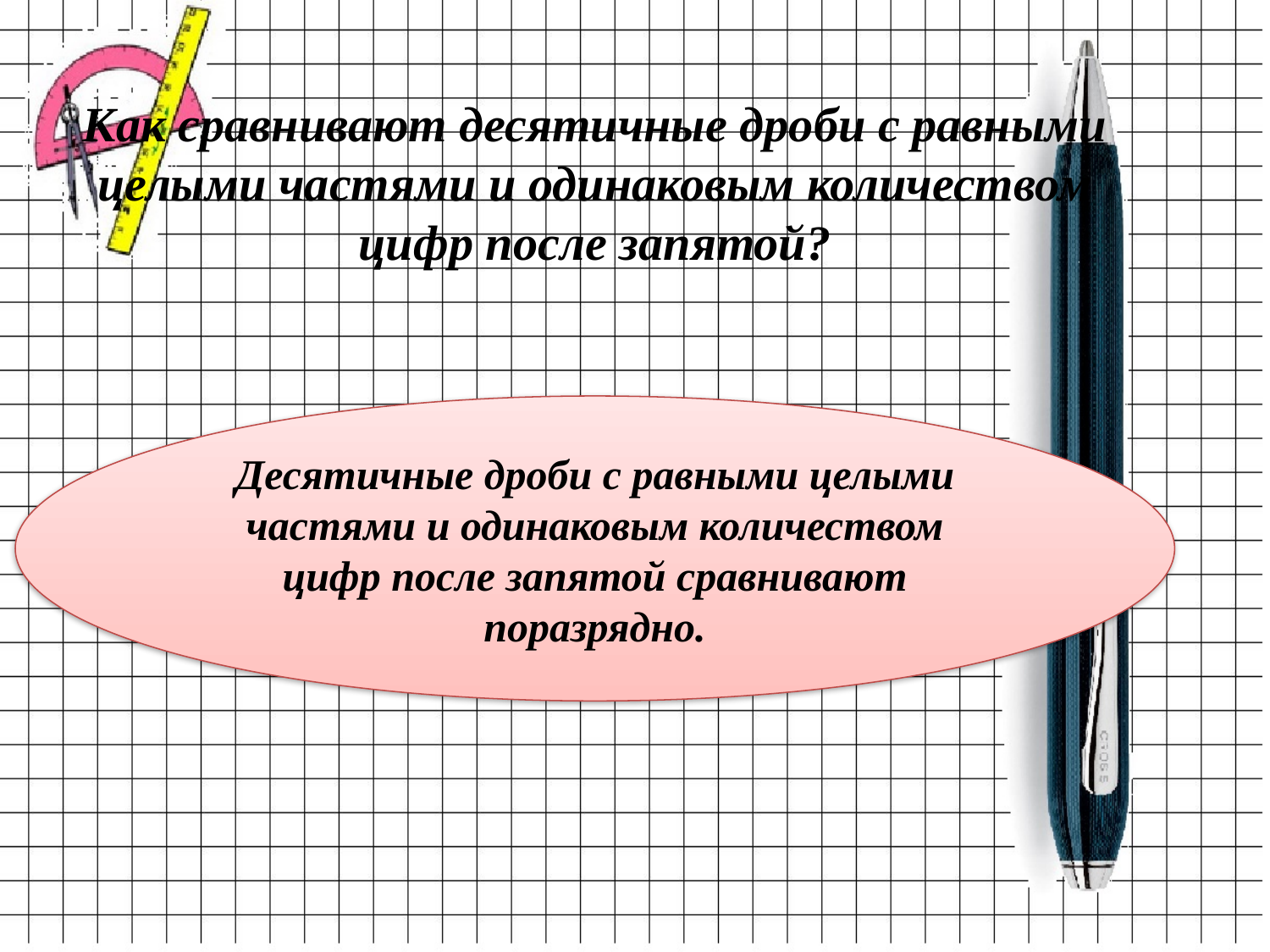

# Как сравнивают десятичные дроби с равными целыми частями и одинаковым количеством цифр после запятой?
Десятичные дроби с равными целыми частями и одинаковым количеством цифр после запятой сравнивают поразрядно.